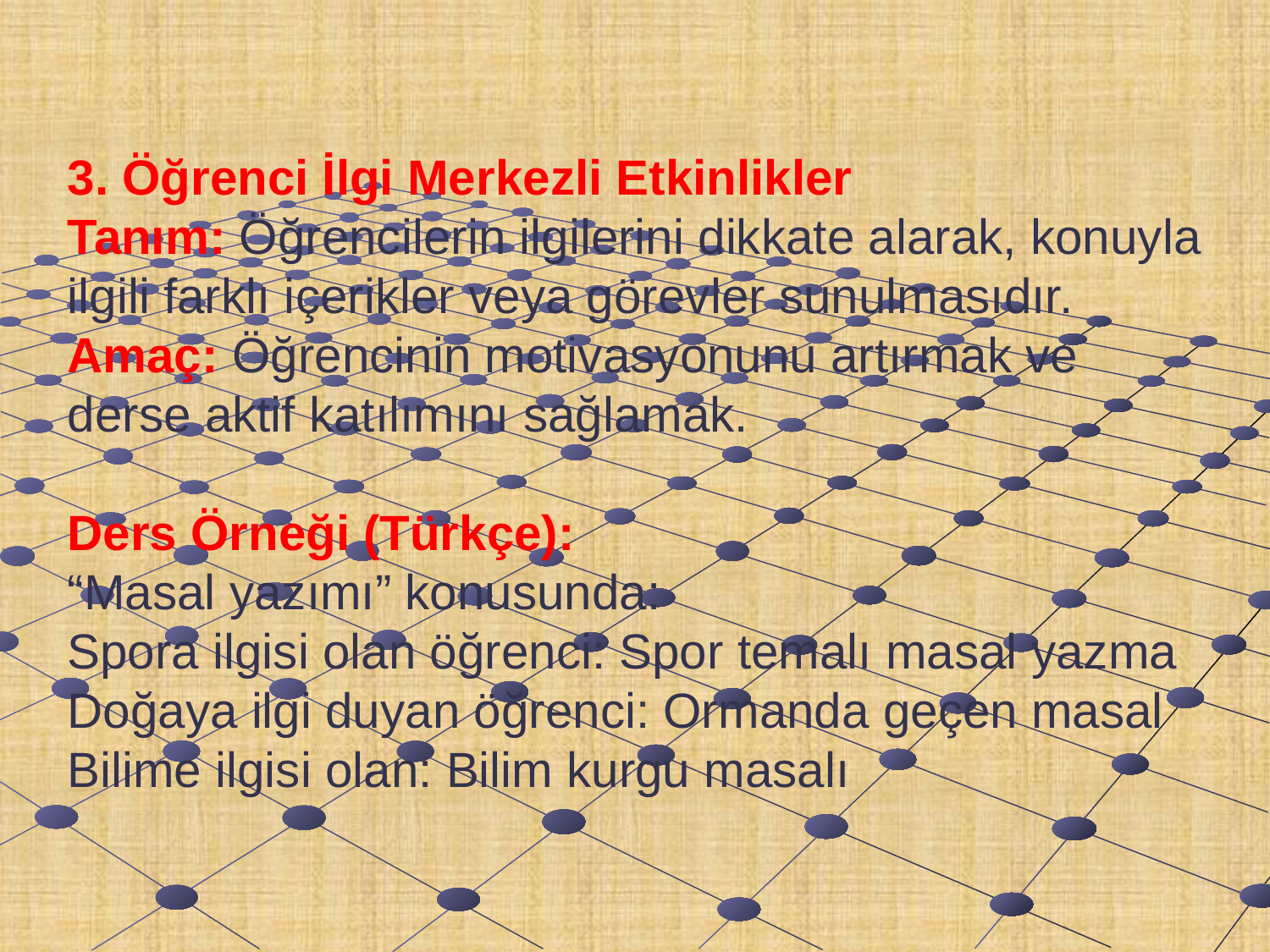

# 3. Öğrenci İlgi Merkezli Etkinlikler Tanım: Öğrencilerin ilgilerini dikkate alarak, konuyla ilgili farklı içerikler veya görevler sunulmasıdır. Amaç: Öğrencinin motivasyonunu artırmak ve derse aktif katılımını sağlamak. Ders Örneği (Türkçe): “Masal yazımı” konusunda: Spora ilgisi olan öğrenci: Spor temalı masal yazma Doğaya ilgi duyan öğrenci: Ormanda geçen masal Bilime ilgisi olan: Bilim kurgu masalı